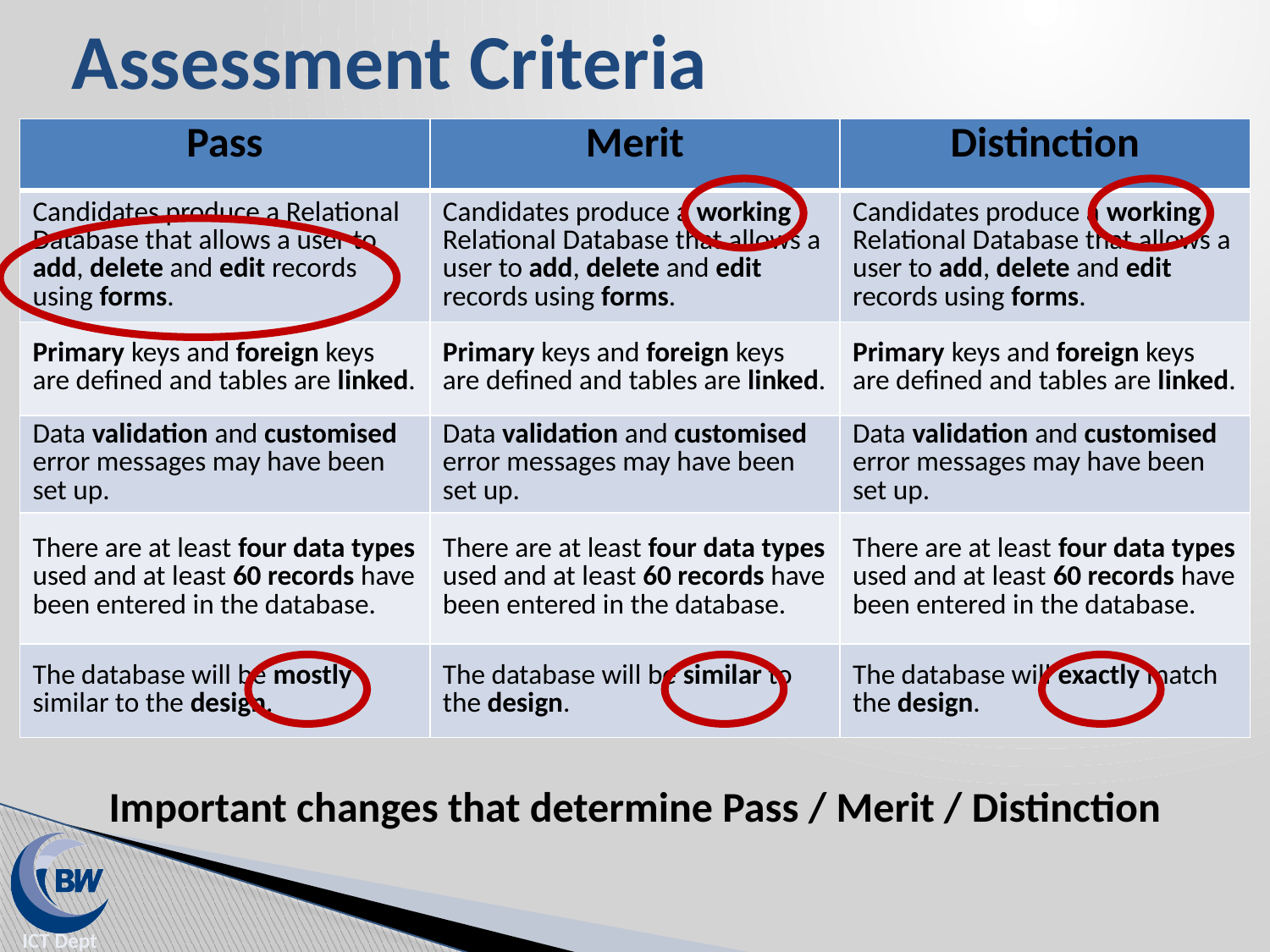

# Assessment Criteria
| Pass | Merit | Distinction |
| --- | --- | --- |
| Candidates produce a Relational Database that allows a user to add, delete and edit records using forms. | Candidates produce a working Relational Database that allows a user to add, delete and edit records using forms. | Candidates produce a working Relational Database that allows a user to add, delete and edit records using forms. |
| Primary keys and foreign keys are defined and tables are linked. | Primary keys and foreign keys are defined and tables are linked. | Primary keys and foreign keys are defined and tables are linked. |
| Data validation and customised error messages may have been set up. | Data validation and customised error messages may have been set up. | Data validation and customised error messages may have been set up. |
| There are at least four data types used and at least 60 records have been entered in the database. | There are at least four data types used and at least 60 records have been entered in the database. | There are at least four data types used and at least 60 records have been entered in the database. |
| The database will be mostly similar to the design. | The database will be similar to the design. | The database will exactly match the design. |

Important changes that determine Pass / Merit / Distinction